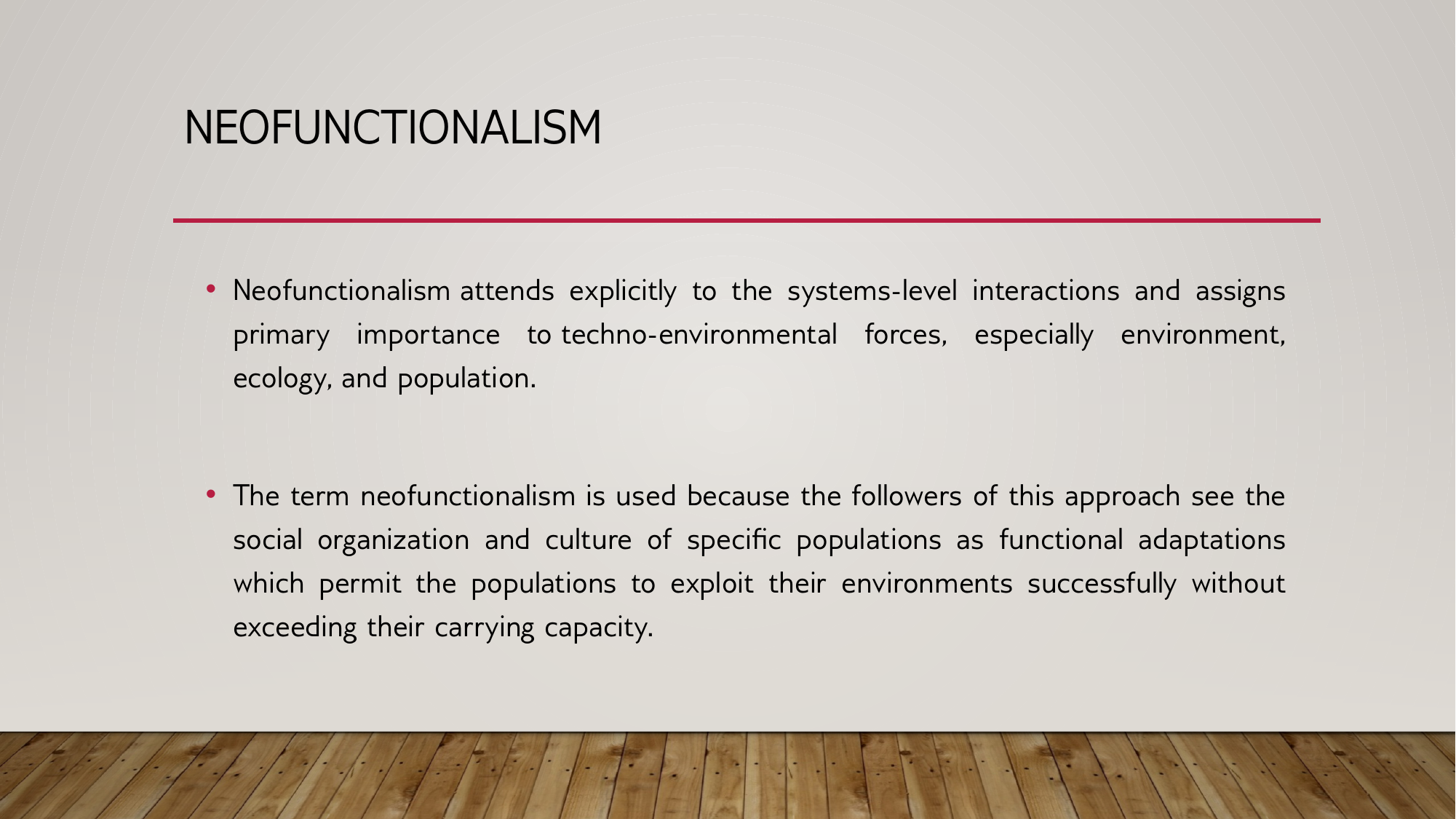

# Neofunctionalism
Neofunctionalism attends explicitly to the systems-level interactions and assigns primary importance to techno-environmental forces, especially environment, ecology, and population.

The term neofunctionalism is used because the followers of this approach see the social organization and culture of specific populations as functional adaptations which permit the populations to exploit their environments successfully without exceeding their carrying capacity.